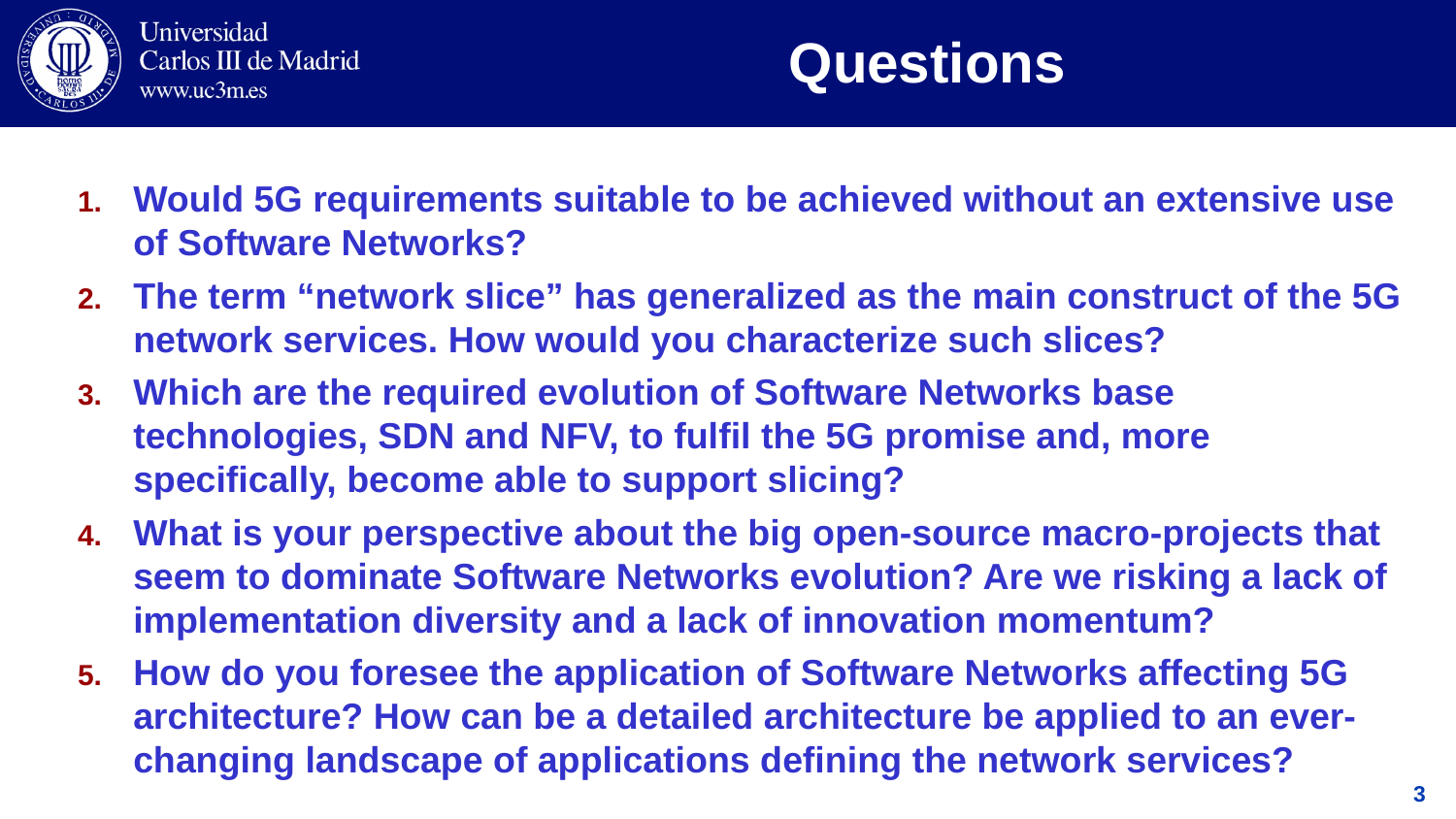

# Questions
Would 5G requirements suitable to be achieved without an extensive use of Software Networks?
The term “network slice” has generalized as the main construct of the 5G network services. How would you characterize such slices?
Which are the required evolution of Software Networks base technologies, SDN and NFV, to fulfil the 5G promise and, more specifically, become able to support slicing?
What is your perspective about the big open-source macro-projects that seem to dominate Software Networks evolution? Are we risking a lack of implementation diversity and a lack of innovation momentum?
How do you foresee the application of Software Networks affecting 5G architecture? How can be a detailed architecture be applied to an ever-changing landscape of applications defining the network services?